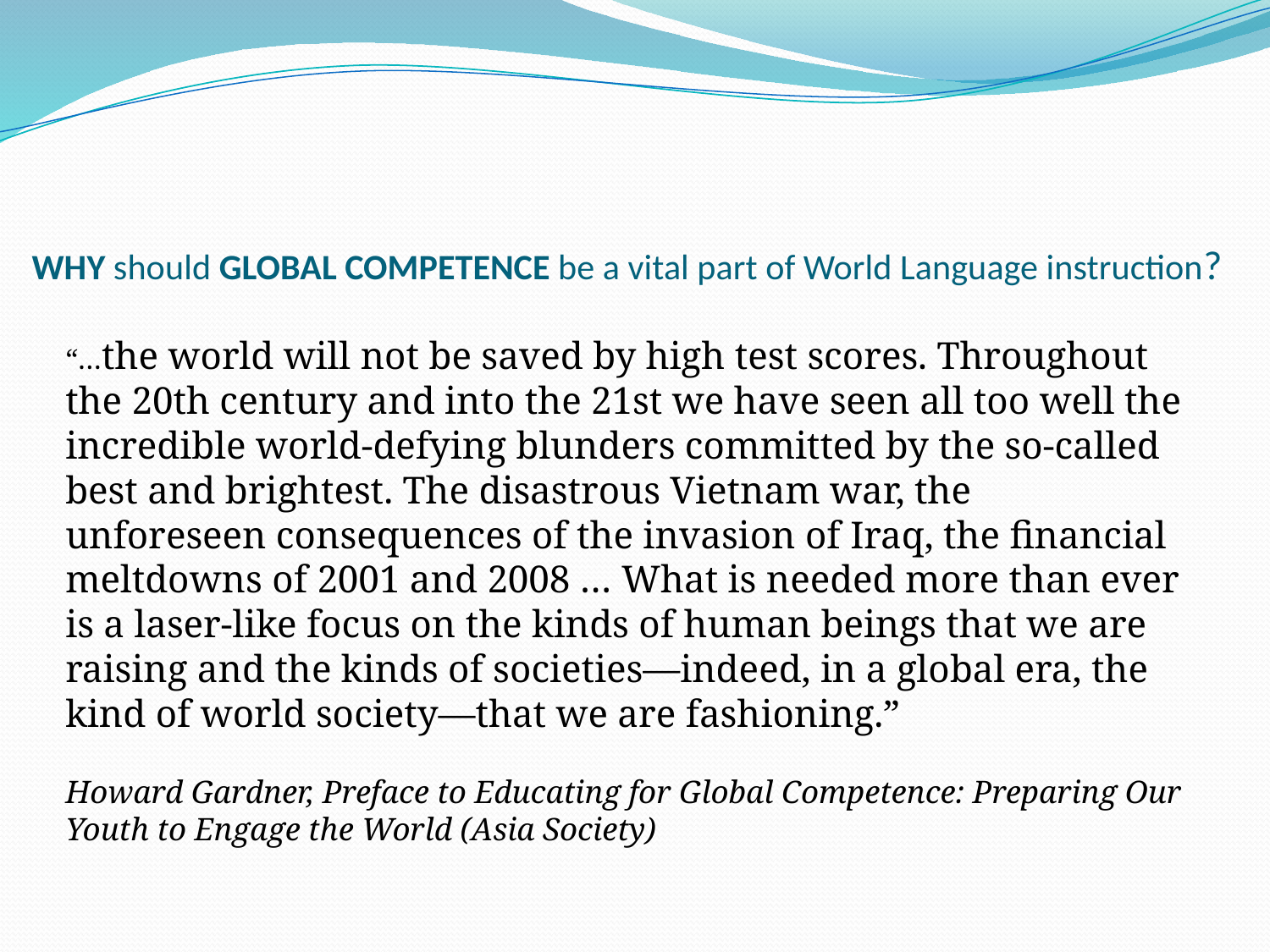

# WHY should GLOBAL COMPETENCE be a vital part of World Language instruction?

“…the world will not be saved by high test scores. Throughout the 20th century and into the 21st we have seen all too well the incredible world-defying blunders committed by the so-called best and brightest. The disastrous Vietnam war, the unforeseen consequences of the invasion of Iraq, the financial meltdowns of 2001 and 2008 … What is needed more than ever is a laser-like focus on the kinds of human beings that we are raising and the kinds of societies—indeed, in a global era, the kind of world society—that we are fashioning.”

Howard Gardner, Preface to Educating for Global Competence: Preparing Our Youth to Engage the World (Asia Society)